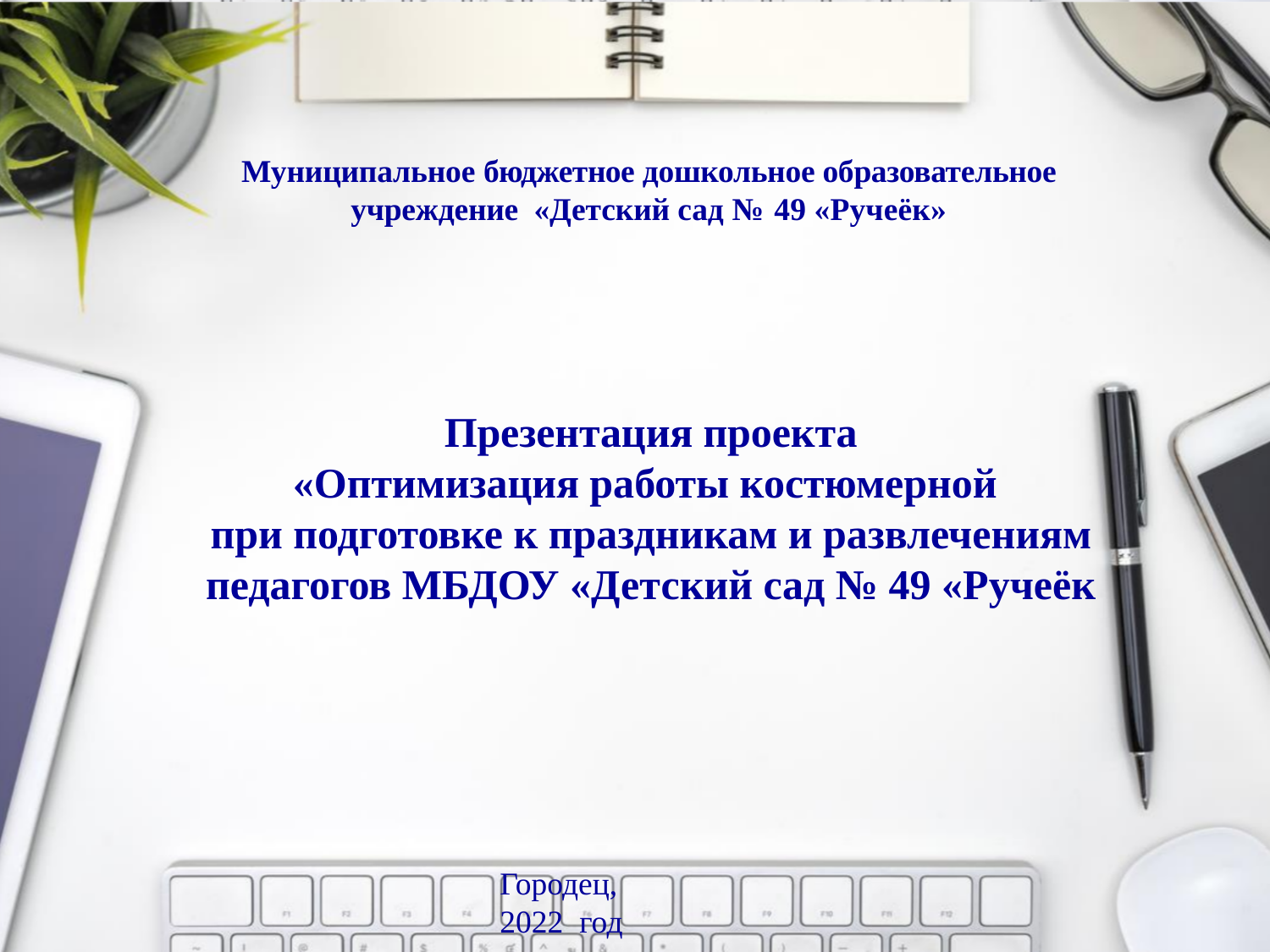

Муниципальное бюджетное дошкольное образовательное  учреждение  «Детский сад № 49 «Ручеёк»
Презентация проекта
 «Оптимизация работы костюмерной
при подготовке к праздникам и развлечениям педагогов МБДОУ «Детский сад № 49 «Ручеёк
    Городец,
    2022  год